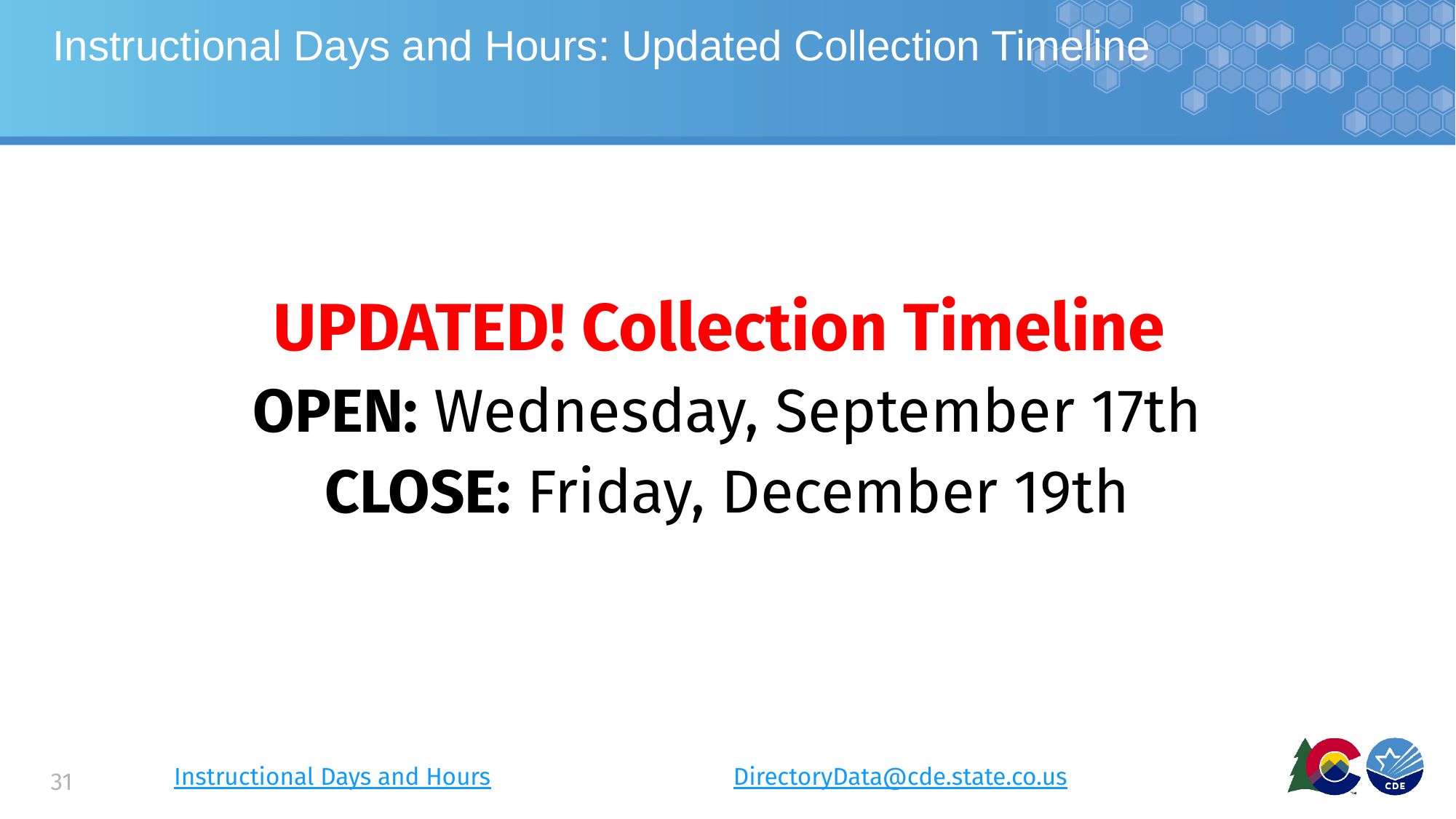

# Instructional Days and Hours: Updated Collection Timeline
UPDATED! Collection Timeline
OPEN: Wednesday, September 17th
CLOSE: Friday, December 19th
Instructional Days and Hours
DirectoryData@cde.state.co.us
31